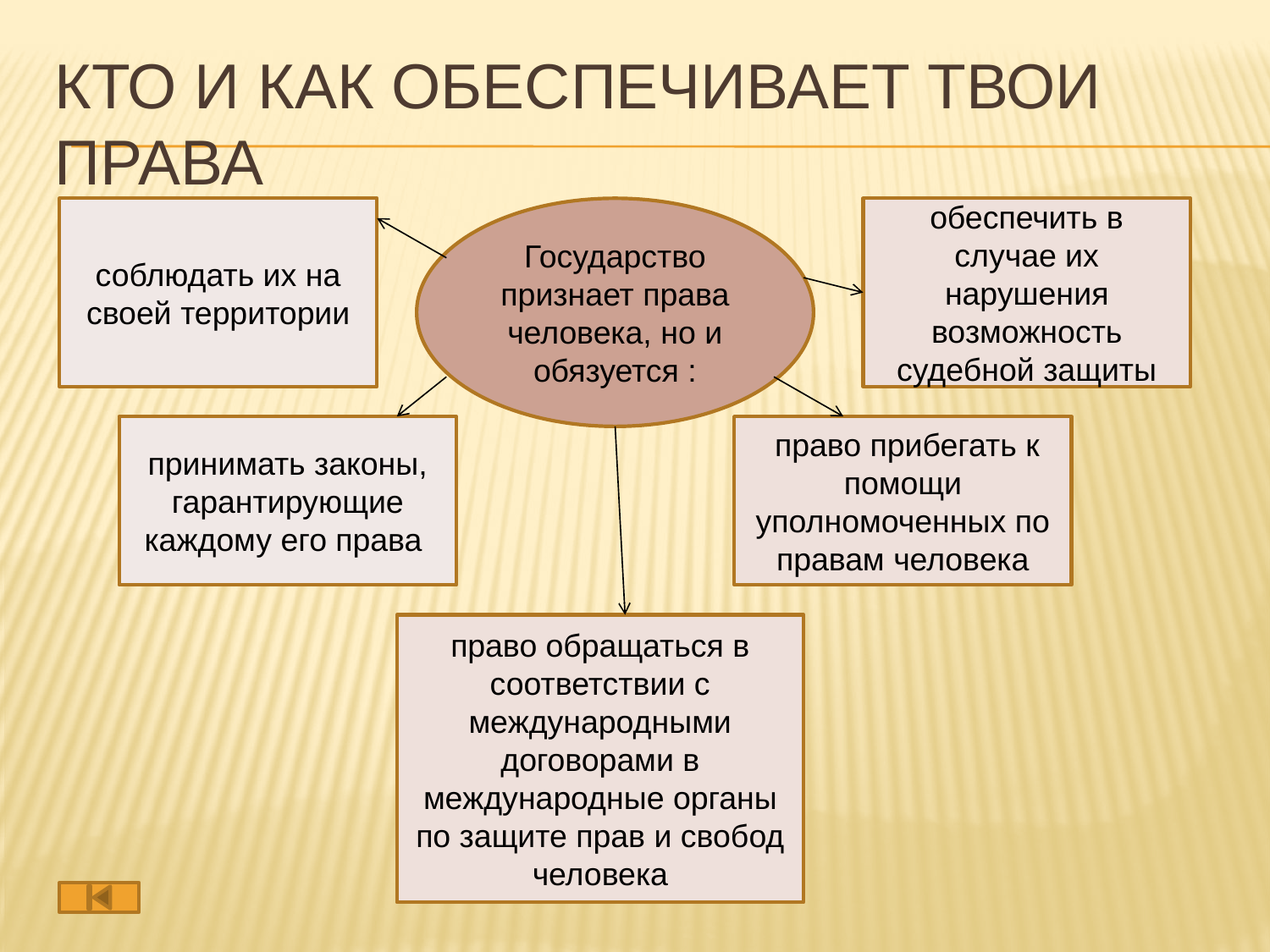

# Кто и как обеспечивает твои права
соблюдать их на своей территории
Государство признает права человека, но и обязуется :
обеспечить в случае их нарушения возможность судебной защиты
принимать законы, гарантирующие каждому его права
 право прибегать к помощи уполномоченных по правам человека
право обращаться в соответствии с международными договорами в международные органы по защите прав и свобод человека